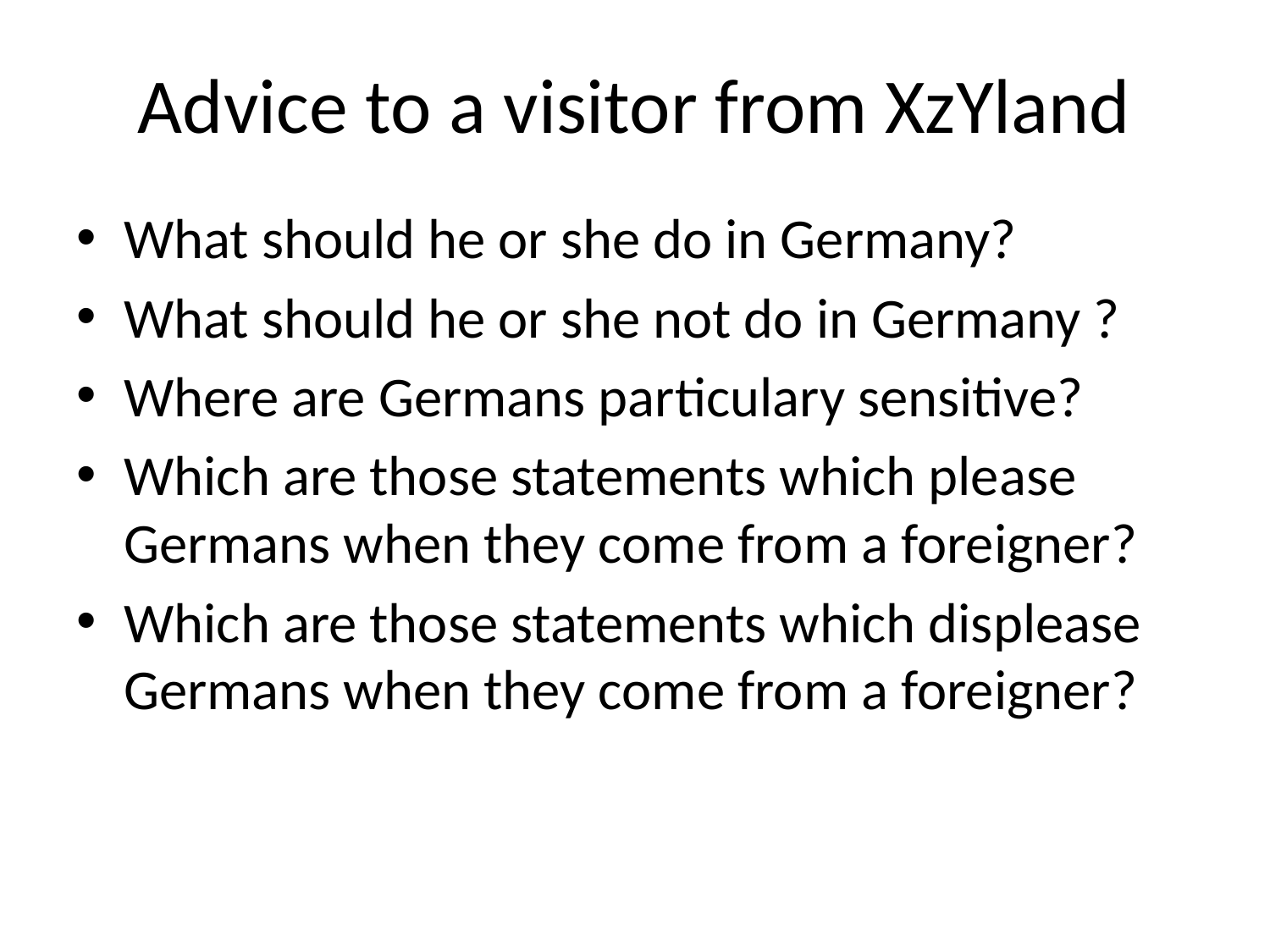

# Advice to a visitor from XzYland
What should he or she do in Germany?
What should he or she not do in Germany ?
Where are Germans particulary sensitive?
Which are those statements which please Germans when they come from a foreigner?
Which are those statements which displease Germans when they come from a foreigner?